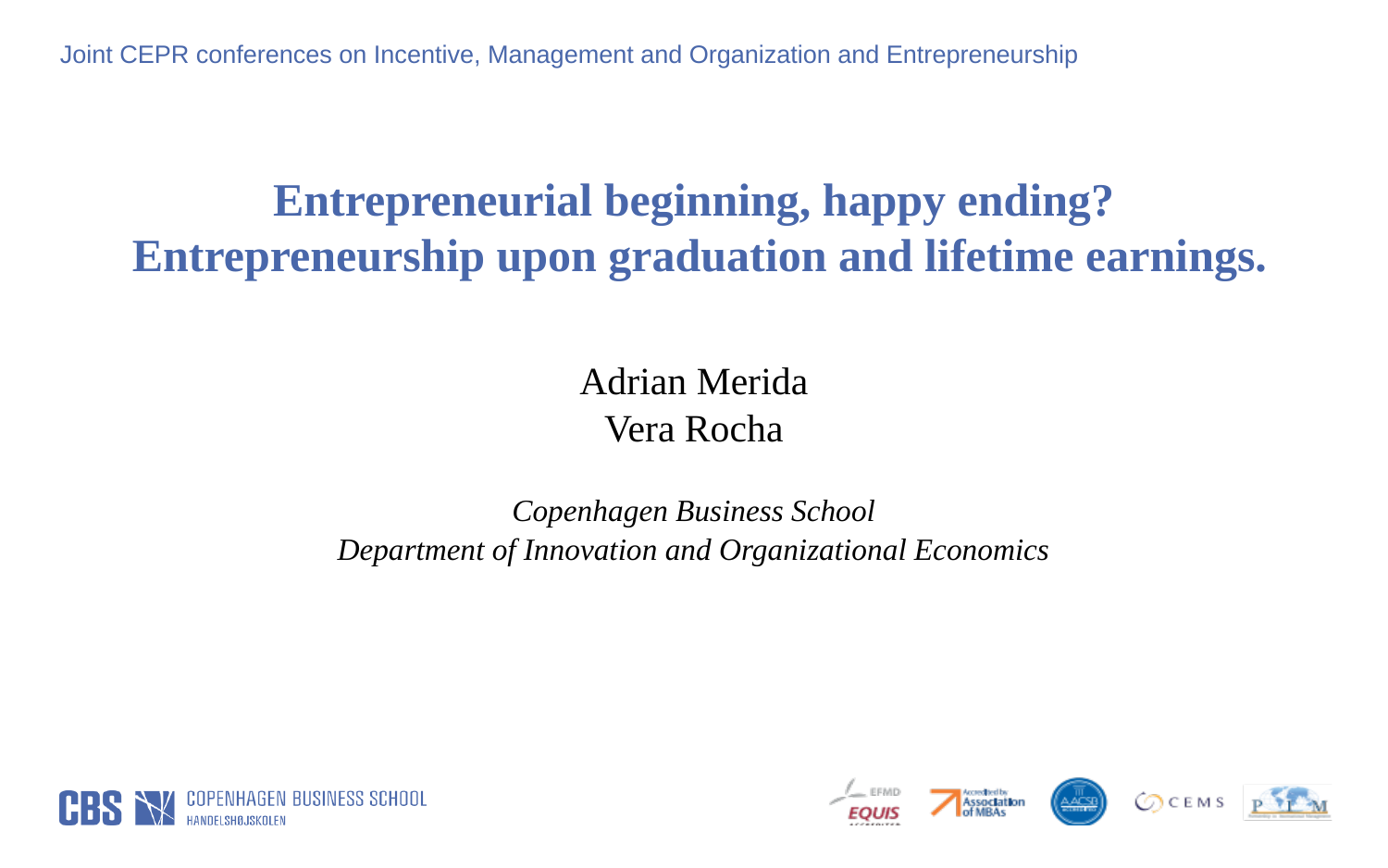

Joint CEPR conferences on Incentive, Management and Organization and Entrepreneurship
Entrepreneurial beginning, happy ending?
 Entrepreneurship upon graduation and lifetime earnings.

Adrian Merida
Vera Rocha

Copenhagen Business School
Department of Innovation and Organizational Economics